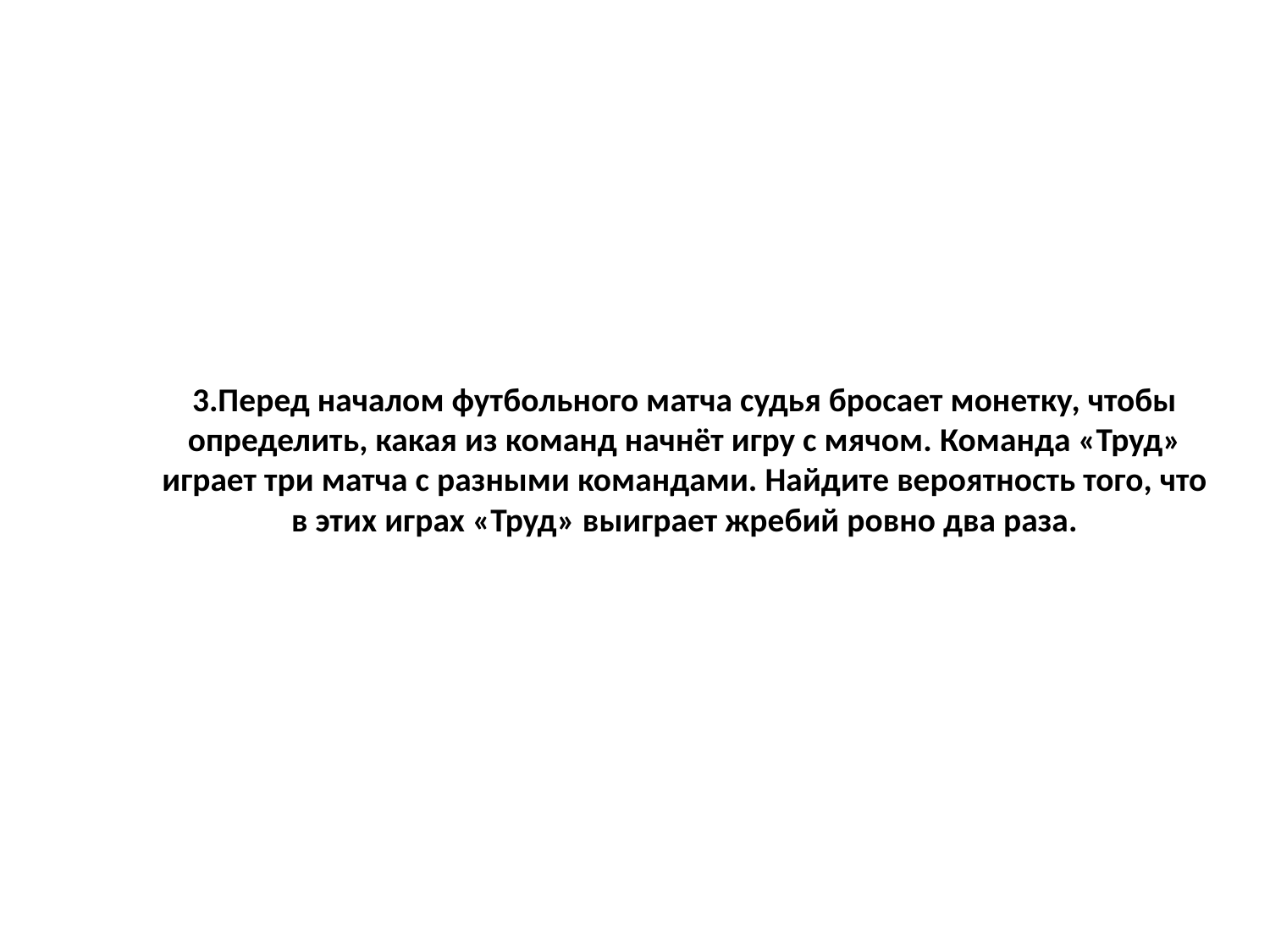

# 3.Перед началом футбольного матча судья бросает монетку, чтобы определить, какая из команд начнёт игру с мячом. Команда «Труд» играет три матча с разными командами. Найдите вероятность того, что в этих играх «Труд» выиграет жребий ровно два раза.